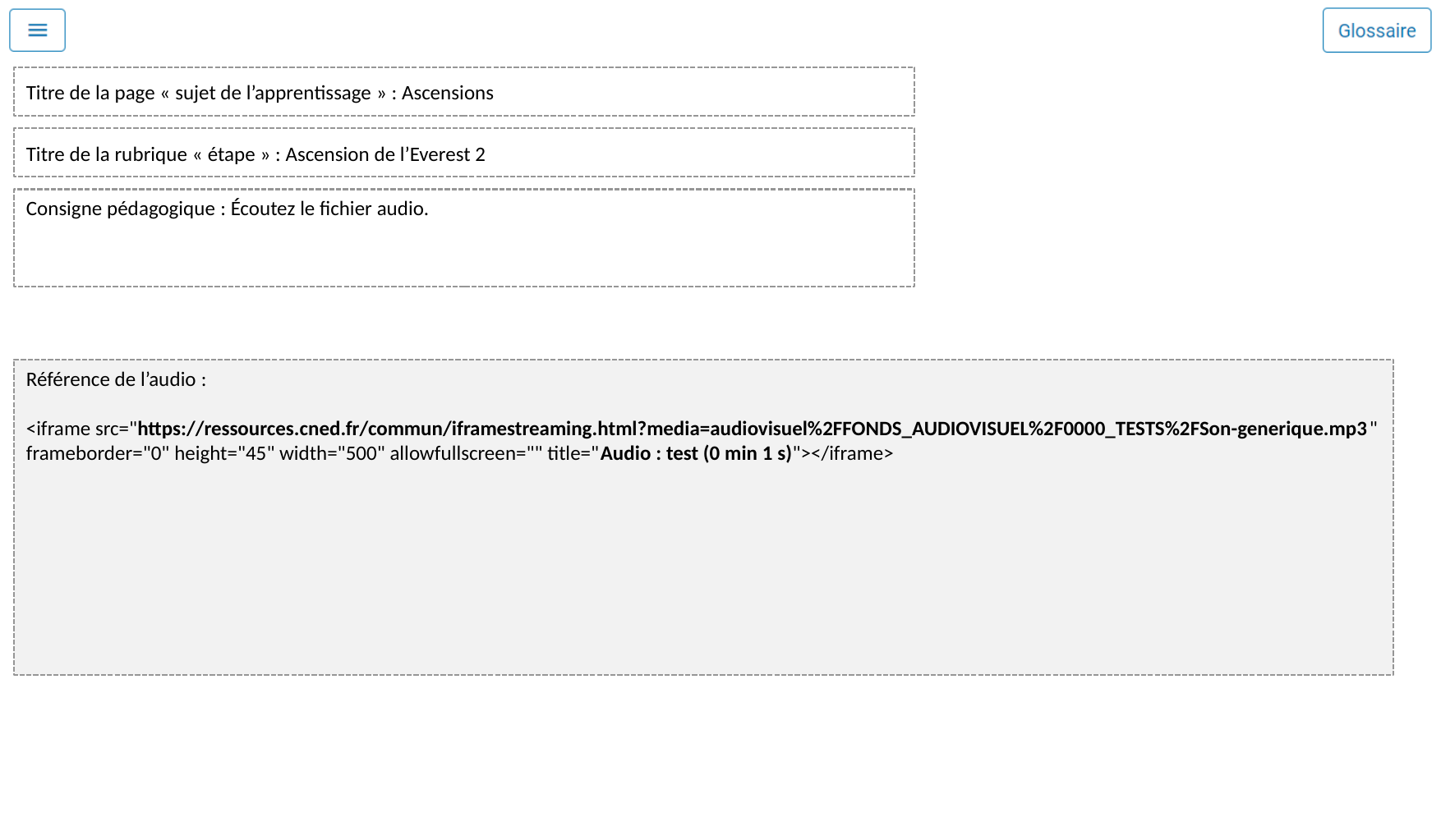

Titre de la page « sujet de l’apprentissage » : Ascensions
Titre de la rubrique « étape » : Ascension de l’Everest 2
Consigne pédagogique : Écoutez le fichier audio.
Référence de l’audio :

<iframe src="https://ressources.cned.fr/commun/iframestreaming.html?media=audiovisuel%2FFONDS_AUDIOVISUEL%2F0000_TESTS%2FSon-generique.mp3" frameborder="0" height="45" width="500" allowfullscreen="" title="Audio : test (0 min 1 s)"></iframe>